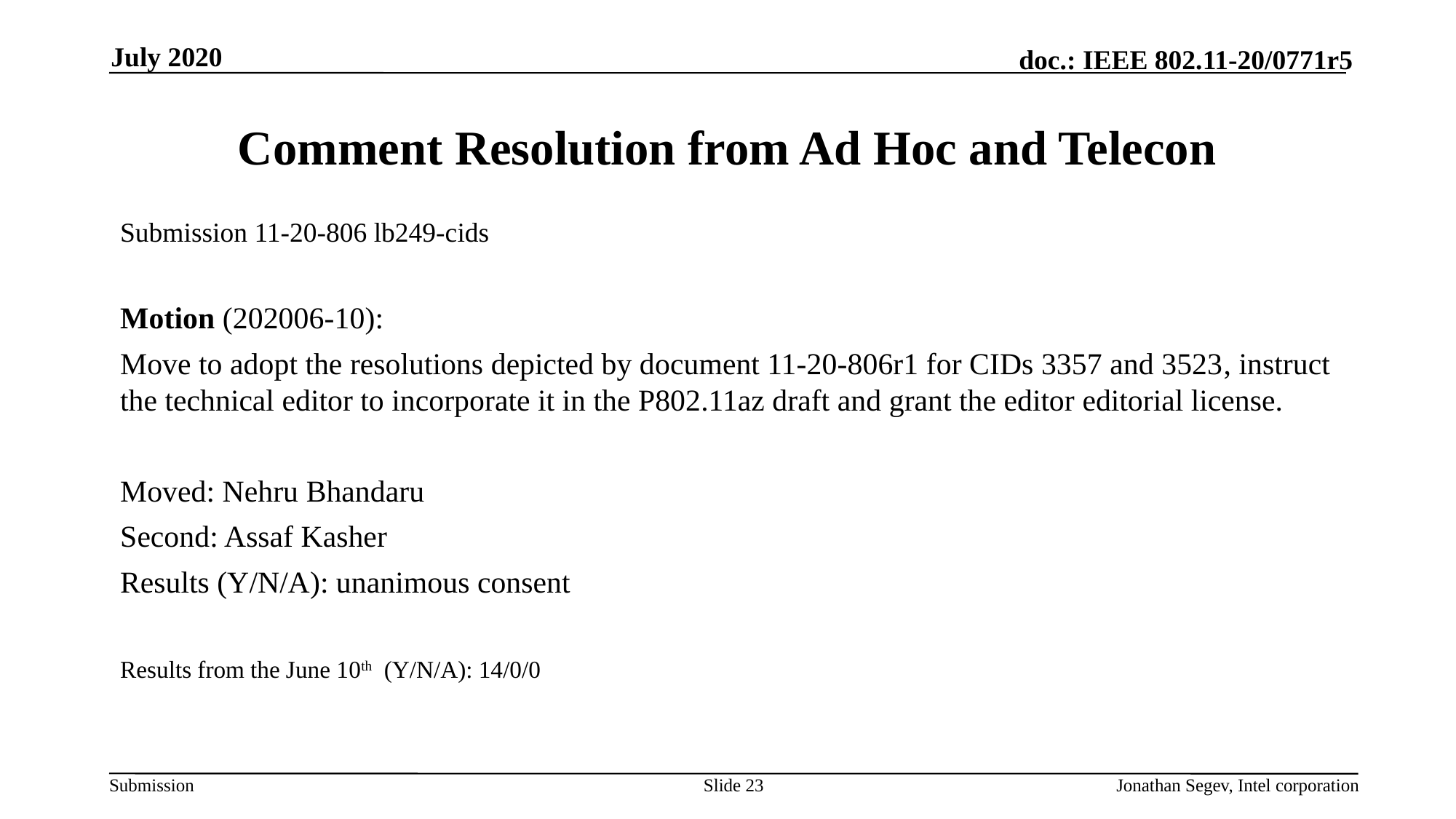

July 2020
# Comment Resolution from Ad Hoc and Telecon
Submission 11-20-806 lb249-cids

Motion (202006-10):
Move to adopt the resolutions depicted by document 11-20-806r1 for CIDs 3357 and 3523, instruct the technical editor to incorporate it in the P802.11az draft and grant the editor editorial license.

Moved: Nehru Bhandaru
Second: Assaf Kasher
Results (Y/N/A): unanimous consent

Results from the June 10th  (Y/N/A): 14/0/0

Slide 23
Jonathan Segev, Intel corporation